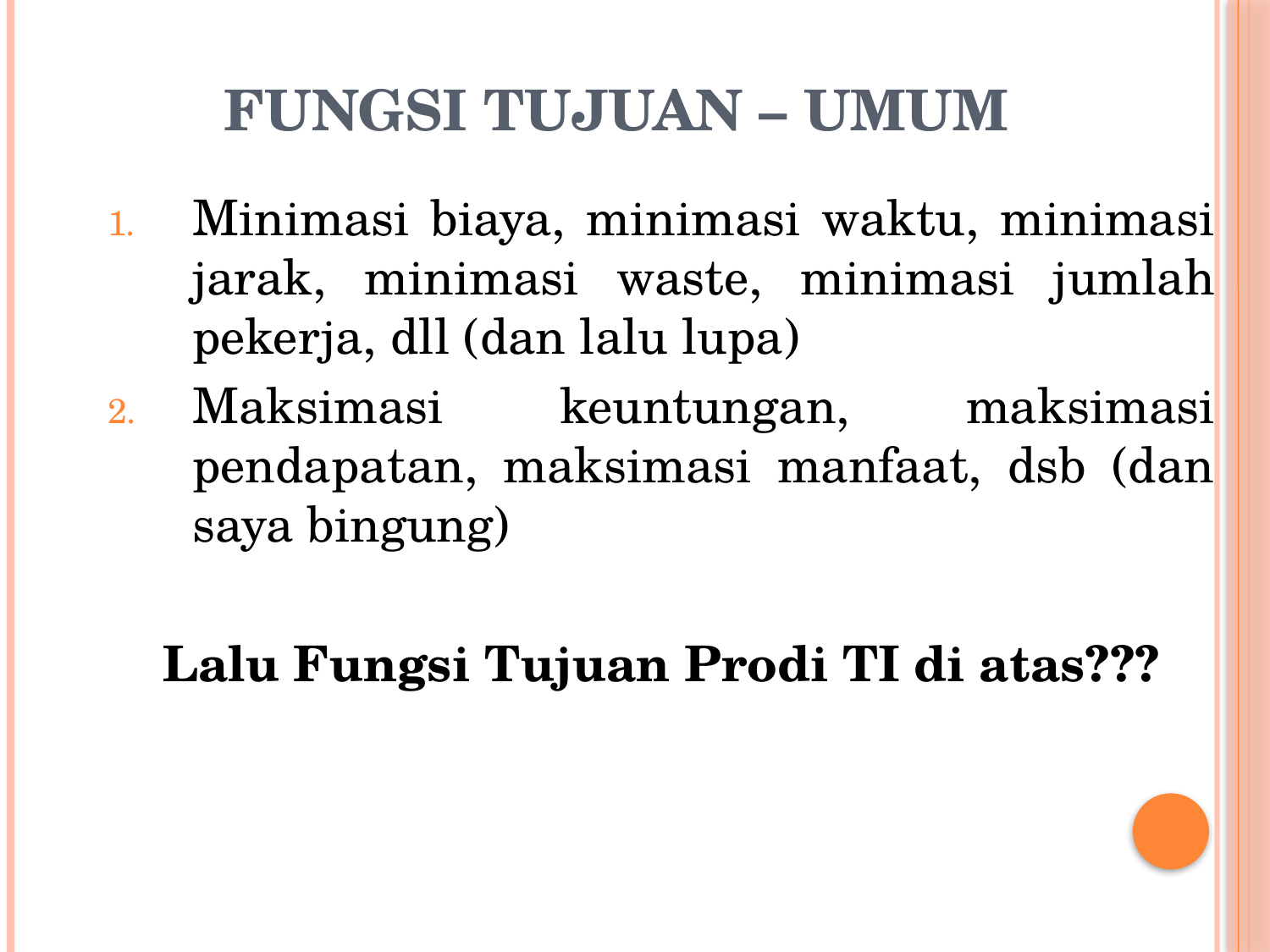

# Fungsi Tujuan – Umum
Minimasi biaya, minimasi waktu, minimasi jarak, minimasi waste, minimasi jumlah pekerja, dll (dan lalu lupa)
Maksimasi keuntungan, maksimasi pendapatan, maksimasi manfaat, dsb (dan saya bingung)

Lalu Fungsi Tujuan Prodi TI di atas???